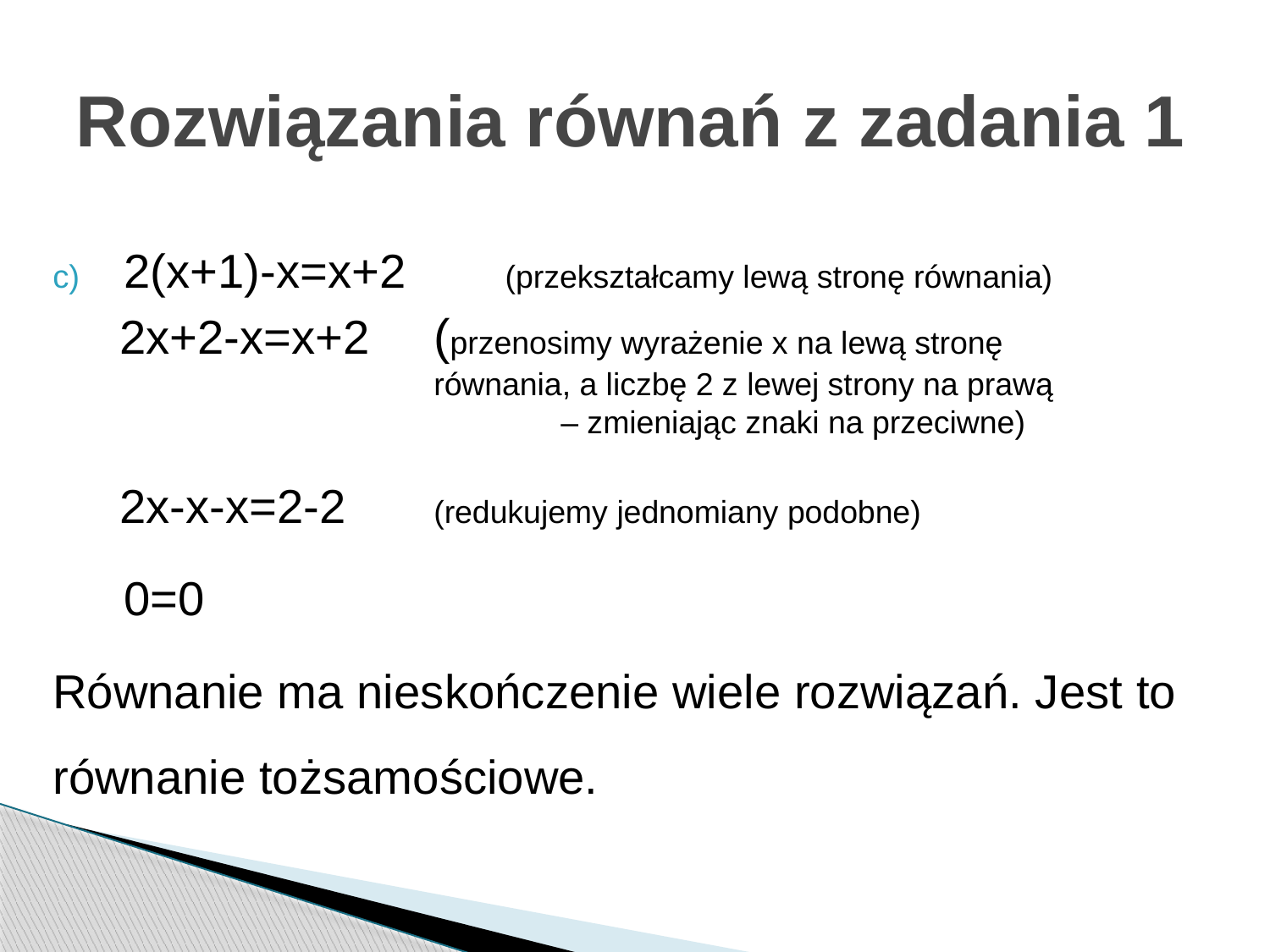

# Rozwiązania równań z zadania 1
2(x+1)-x=x+2	(przekształcamy lewą stronę równania)
     2x+2-x=x+2	(przenosimy wyrażenie x na lewą stronę 					równania, a liczbę 2 z lewej strony na prawą
				– zmieniając znaki na przeciwne)
     2x-x-x=2-2	(redukujemy jednomiany podobne)
        0=0
Równanie ma nieskończenie wiele rozwiązań. Jest to równanie tożsamościowe.